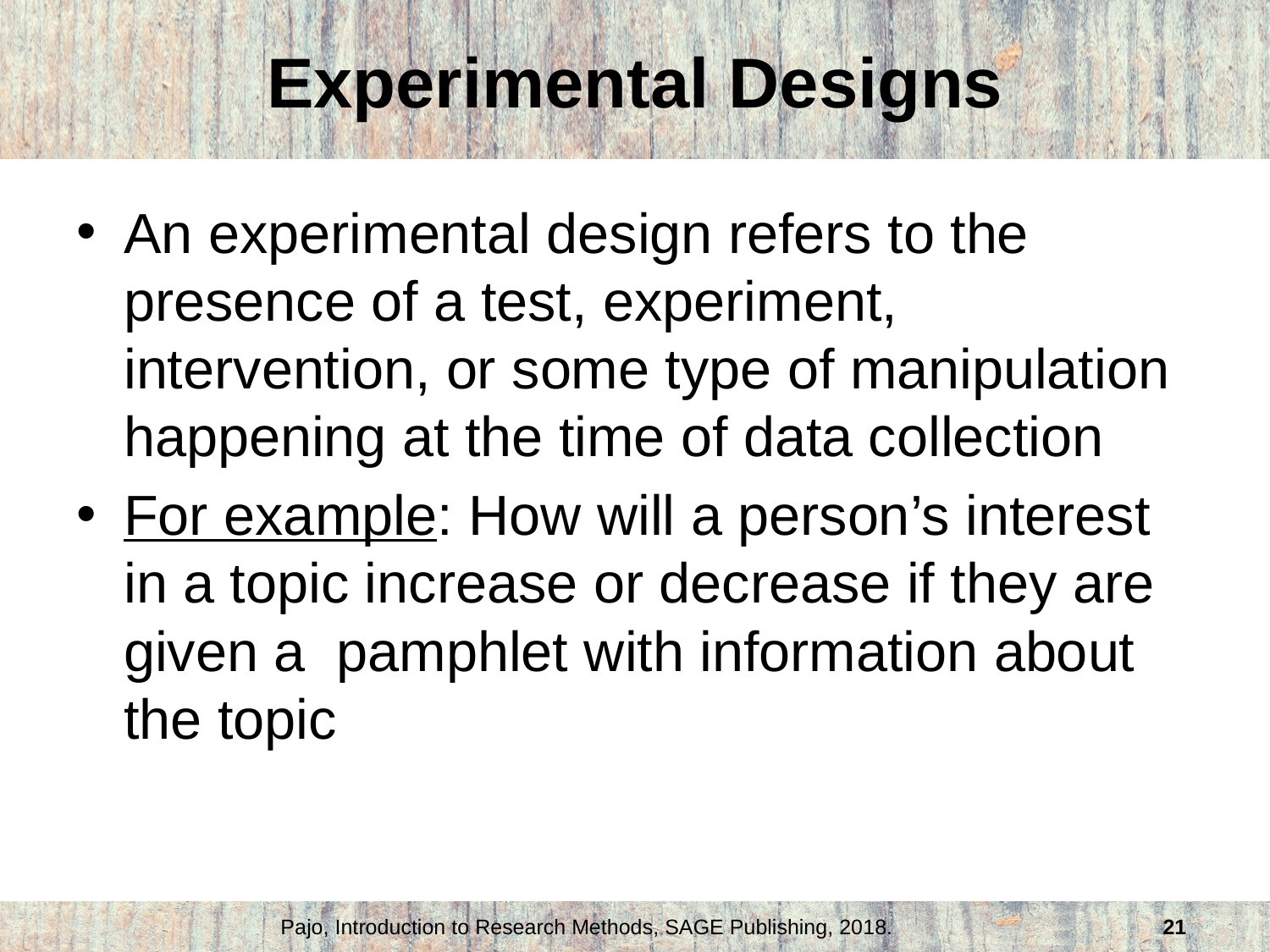

# Experimental Designs
An experimental design refers to the presence of a test, experiment, intervention, or some type of manipulation happening at the time of data collection
For example: How will a person’s interest in a topic increase or decrease if they are given a  pamphlet with information about the topic
Pajo, Introduction to Research Methods, SAGE Publishing, 2018.
21